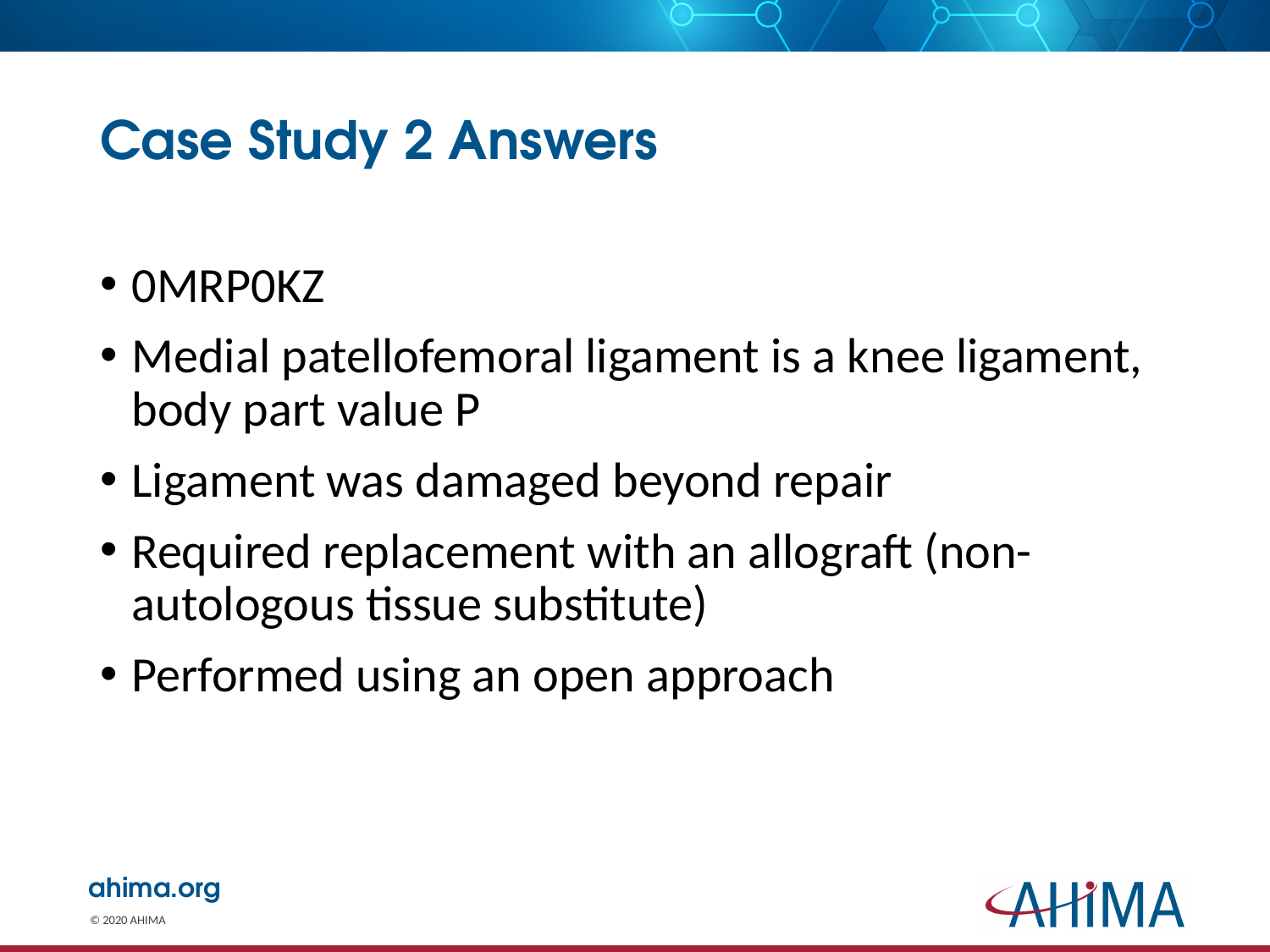

# Case Study 2 Answers
0MRP0KZ
Medial patellofemoral ligament is a knee ligament, body part value P
Ligament was damaged beyond repair
Required replacement with an allograft (non-autologous tissue substitute)
Performed using an open approach